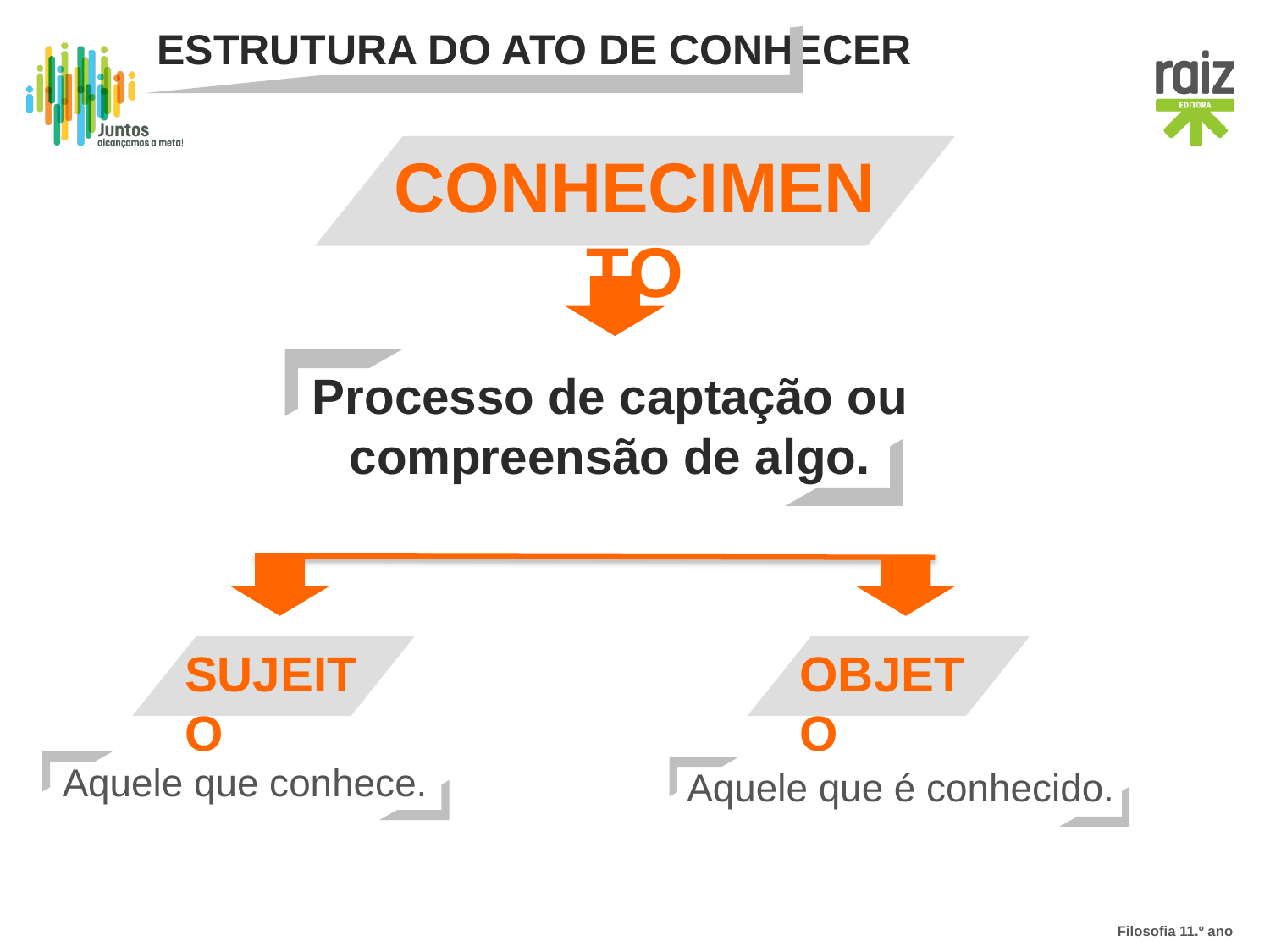

Estrutura do ato de conhecer

Conhecimento

Processo de captação ou compreensão de algo.

Sujeito

objeto

Aquele que conhece.

Aquele que é conhecido.